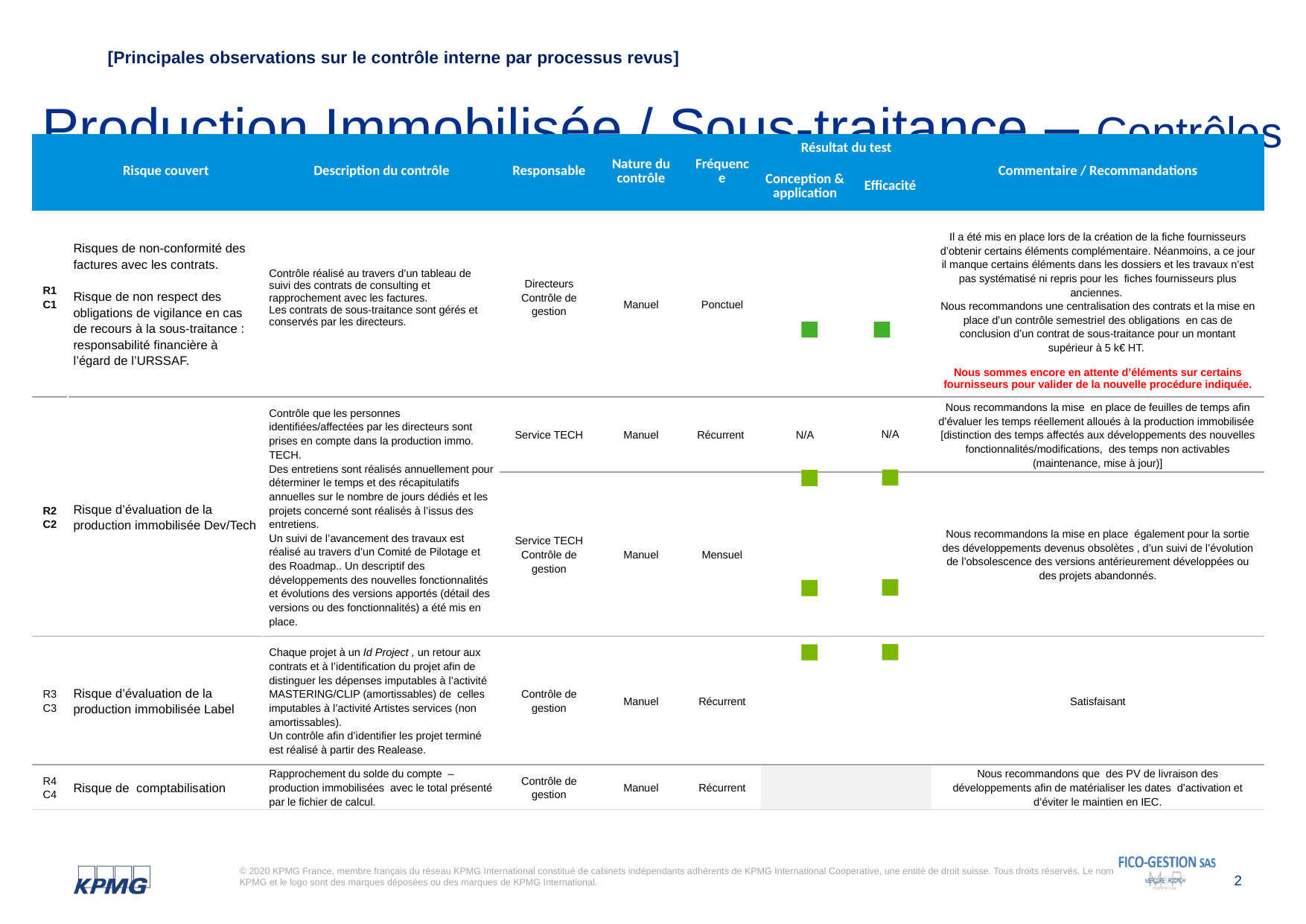

Production Immobilisée / Sous-traitance – Contrôles pertinents identifiés
[Principales observations sur le contrôle interne par processus revus]
|  | Risque couvert | Description du contrôle | Responsable | Nature du contrôle | Fréquence | Résultat du test |  | Commentaire / Recommandations |
| --- | --- | --- | --- | --- | --- | --- | --- | --- |
|  |  |  |  |  |  | Conception & application | Efficacité |  |
| R1 C1 | Risques de non-conformité des factures avec les contrats. Risque de non respect des obligations de vigilance en cas de recours à la sous-traitance : responsabilité financière à l’égard de l’URSSAF. | Contrôle réalisé au travers d’un tableau de suivi des contrats de consulting et rapprochement avec les factures. Les contrats de sous-traitance sont gérés et conservés par les directeurs. | Directeurs Contrôle de gestion | Manuel | Ponctuel |  |  | Il a été mis en place lors de la création de la fiche fournisseurs d’obtenir certains éléments complémentaire. Néanmoins, a ce jour il manque certains éléments dans les dossiers et les travaux n’est pas systématisé ni repris pour les fiches fournisseurs plus anciennes. Nous recommandons une centralisation des contrats et la mise en place d’un contrôle semestriel des obligations en cas de conclusion d’un contrat de sous-traitance pour un montant supérieur à 5 k€ HT. Nous sommes encore en attente d’éléments sur certains fournisseurs pour valider de la nouvelle procédure indiquée. |
| R2 C2 | Risque d’évaluation de la production immobilisée Dev/Tech | Contrôle que les personnes identifiées/affectées par les directeurs sont prises en compte dans la production immo. TECH. Des entretiens sont réalisés annuellement pour déterminer le temps et des récapitulatifs annuelles sur le nombre de jours dédiés et les projets concerné sont réalisés à l’issus des entretiens. Un suivi de l’avancement des travaux est réalisé au travers d’un Comité de Pilotage et des Roadmap.. Un descriptif des développements des nouvelles fonctionnalités et évolutions des versions apportés (détail des versions ou des fonctionnalités) a été mis en place. | Service TECH | Manuel | Récurrent | N/A | N/A | Nous recommandons la mise en place de feuilles de temps afin d’évaluer les temps réellement alloués à la production immobilisée [distinction des temps affectés aux développements des nouvelles fonctionnalités/modifications, des temps non activables (maintenance, mise à jour)] |
|  |  |  | Service TECH Contrôle de gestion | Manuel | Mensuel |  |  | Nous recommandons la mise en place également pour la sortie des développements devenus obsolètes , d’un suivi de l’évolution de l’obsolescence des versions antérieurement développées ou des projets abandonnés. |
| R3 C3 | Risque d’évaluation de la production immobilisée Label | Chaque projet à un Id Project , un retour aux contrats et à l’identification du projet afin de distinguer les dépenses imputables à l’activité MASTERING/CLIP (amortissables) de celles imputables à l’activité Artistes services (non amortissables). Un contrôle afin d’identifier les projet terminé est réalisé à partir des Realease. | Contrôle de gestion | Manuel | Récurrent |  |  | Satisfaisant |
| R4 C4 | Risque de comptabilisation | Rapprochement du solde du compte – production immobilisées avec le total présenté par le fichier de calcul. | Contrôle de gestion | Manuel | Récurrent |  |  | Nous recommandons que des PV de livraison des développements afin de matérialiser les dates d’activation et d’éviter le maintien en IEC. |